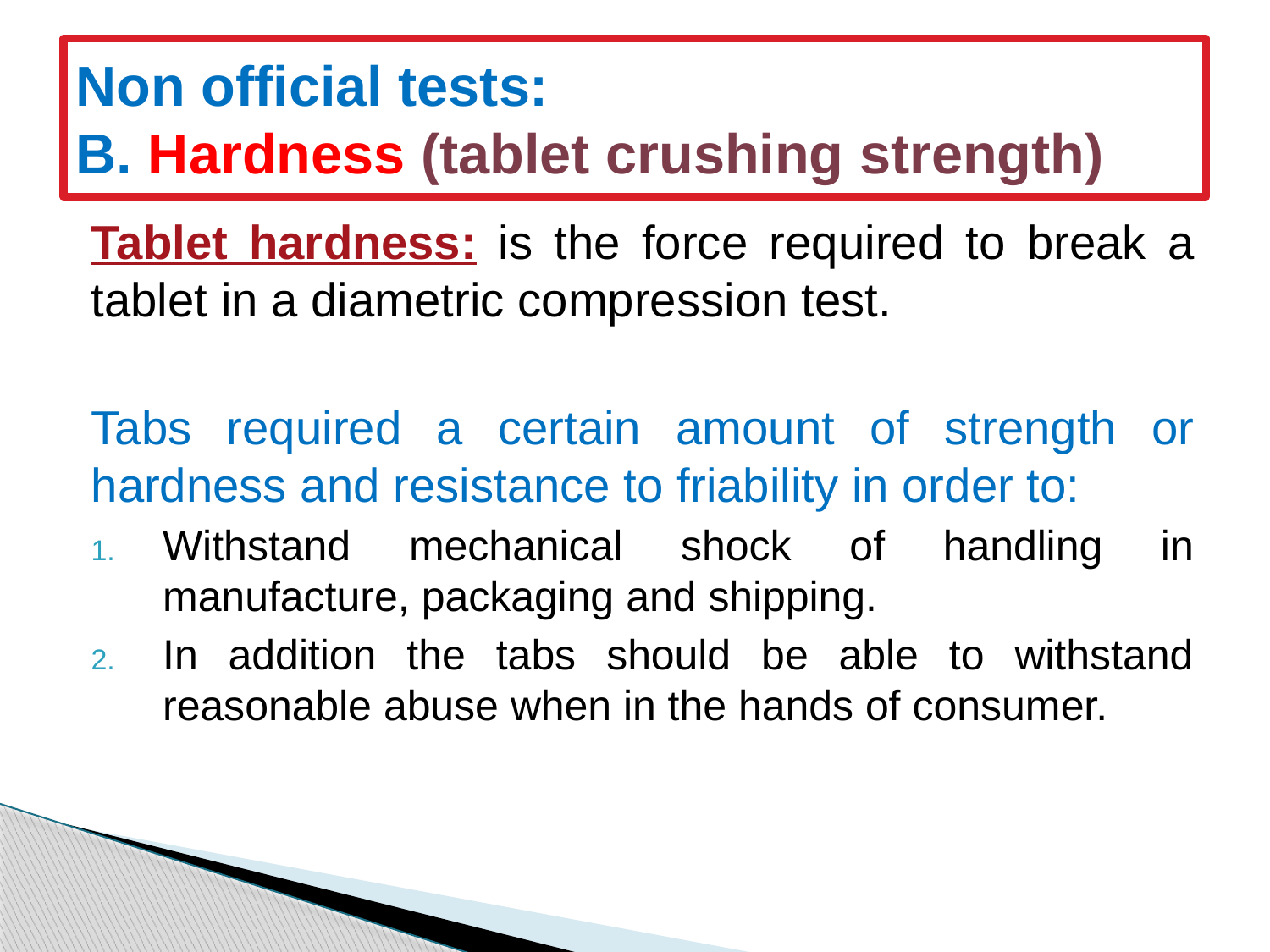

# Non official tests: B. Hardness (tablet crushing strength)
Tablet hardness: is the force required to break a tablet in a diametric compression test.

Tabs required a certain amount of strength or hardness and resistance to friability in order to:
Withstand mechanical shock of handling in manufacture, packaging and shipping.
In addition the tabs should be able to withstand reasonable abuse when in the hands of consumer.